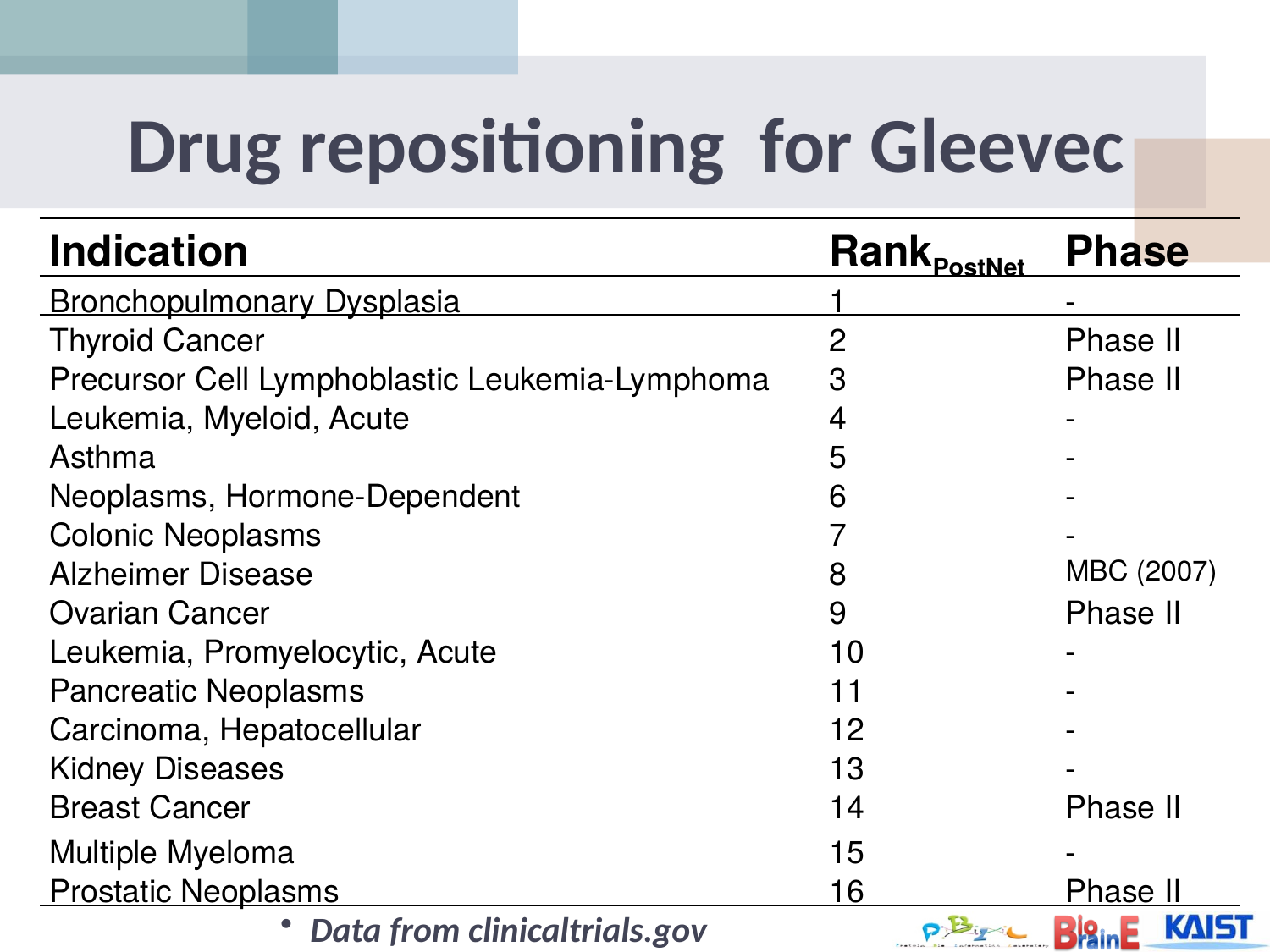

# Drug repositioning  for Gleevec
| Indication | RankPostNet | Phase |
| --- | --- | --- |
| Bronchopulmonary Dysplasia | 1 | - |
| Thyroid Cancer | 2 | Phase II |
| Precursor Cell Lymphoblastic Leukemia-Lymphoma | 3 | Phase II |
| Leukemia, Myeloid, Acute | 4 | - |
| Asthma | 5 | - |
| Neoplasms, Hormone-Dependent | 6 | - |
| Colonic Neoplasms | 7 | - |
| Alzheimer Disease | 8 | MBC (2007) |
| Ovarian Cancer | 9 | Phase II |
| Leukemia, Promyelocytic, Acute | 10 | - |
| Pancreatic Neoplasms | 11 | - |
| Carcinoma, Hepatocellular | 12 | - |
| Kidney Diseases | 13 | - |
| Breast Cancer | 14 | Phase II |
| Multiple Myeloma | 15 | - |
| Prostatic Neoplasms | 16 | Phase II |
Data from clinicaltrials.gov